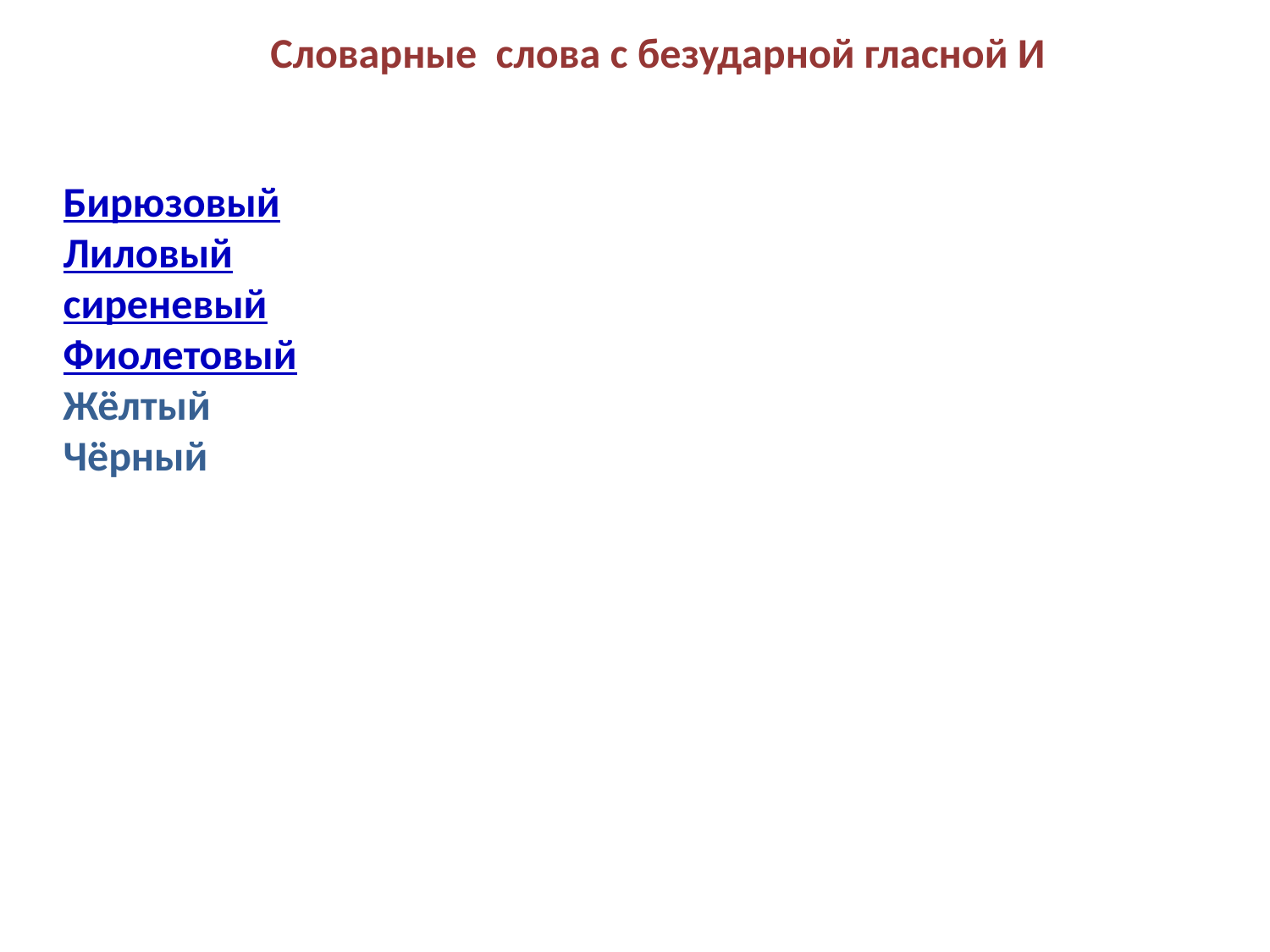

Словарные  слова с безударной гласной И
Бирюзовый
Лиловый
сиреневый
Фиолетовый
Жёлтый
Чёрный